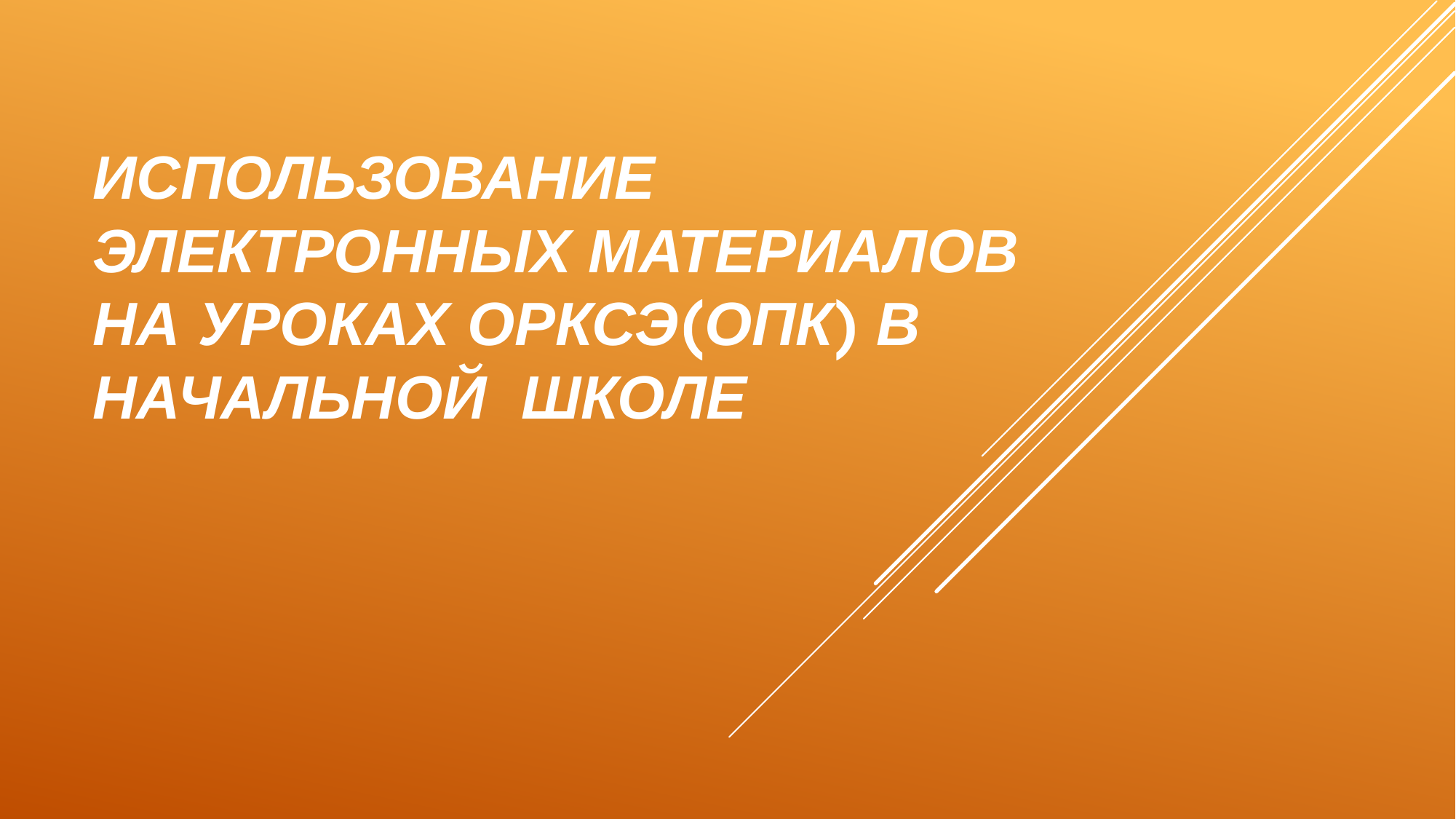

# Использование электронных материалов на уроках ОРКСЭ(ОПК) в начальной  школе